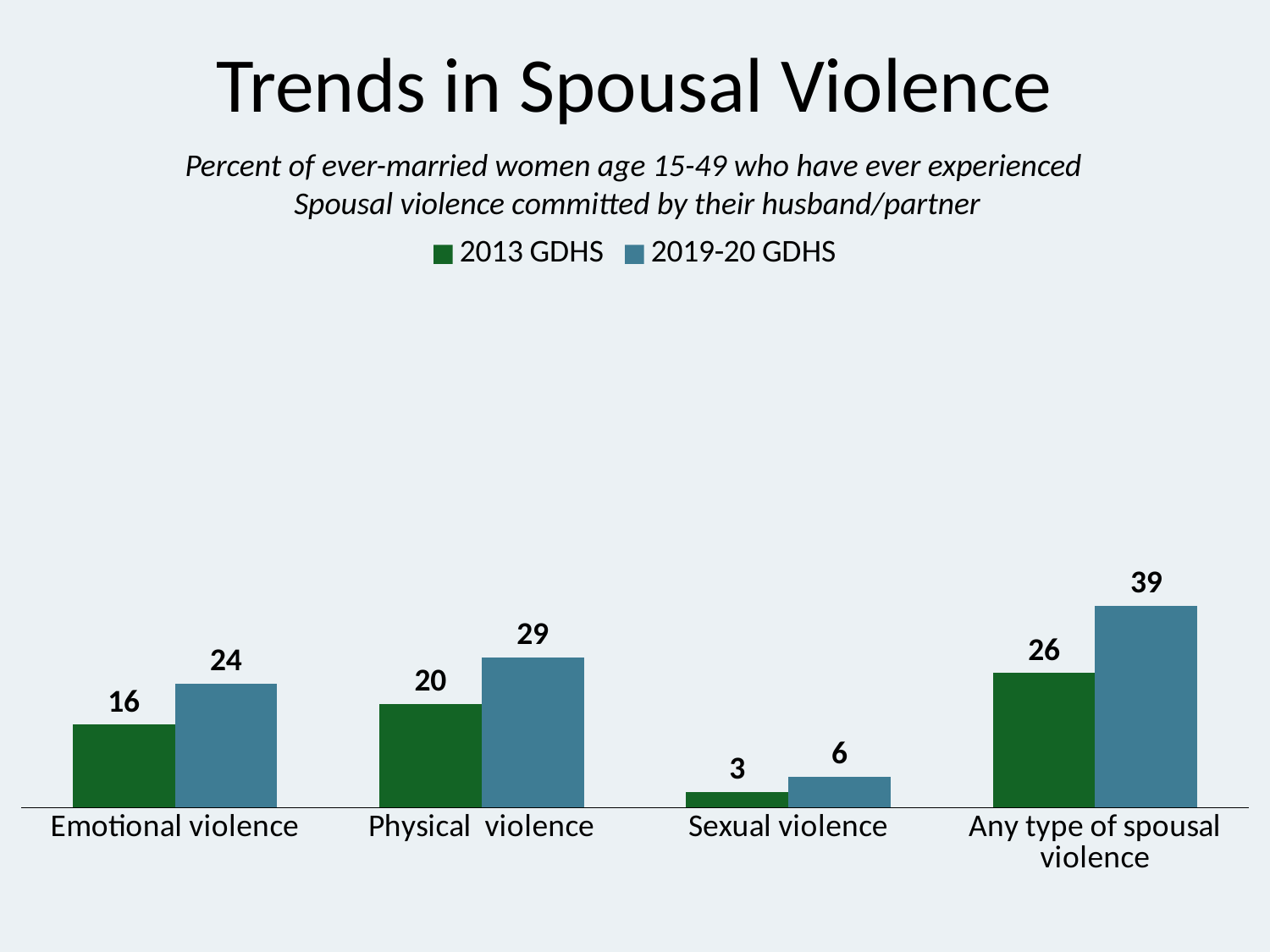

# Trends in Spousal Violence
Percent of ever-married women age 15-49 who have ever experienced
Spousal violence committed by their husband/partner

### Chart

| Category | 2013 GDHS | 2019-20 GDHS |
|---|---|---|
| Emotional violence | 16.0 | 24.0 |
| Physical  violence | 20.0 | 29.0 |
| Sexual violence | 3.0 | 6.0 |
| Any type of spousal violence | 26.0 | 39.0 |